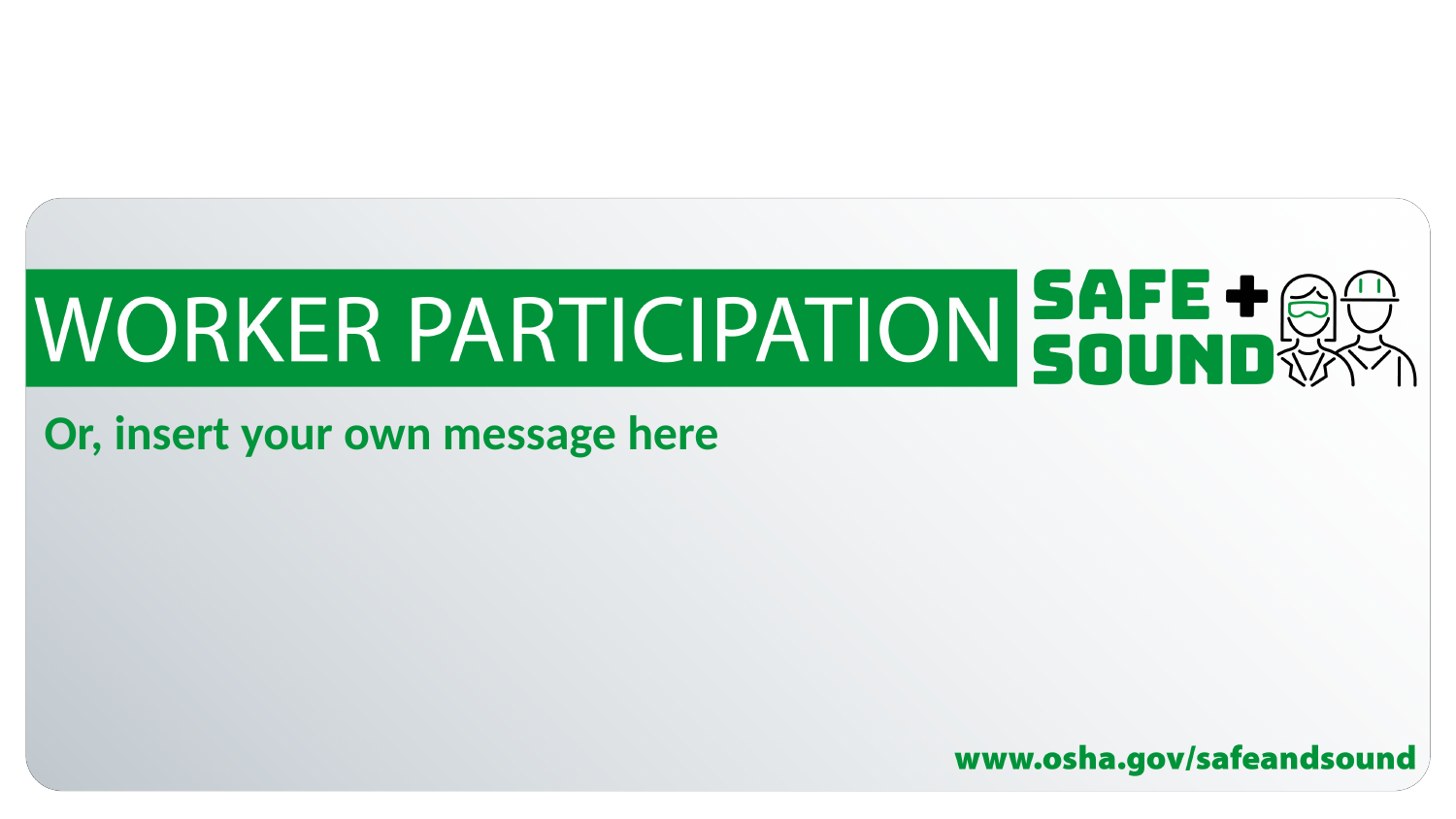

# Worker Participation Graphic (Option 2) Blank
Or, insert your own message here